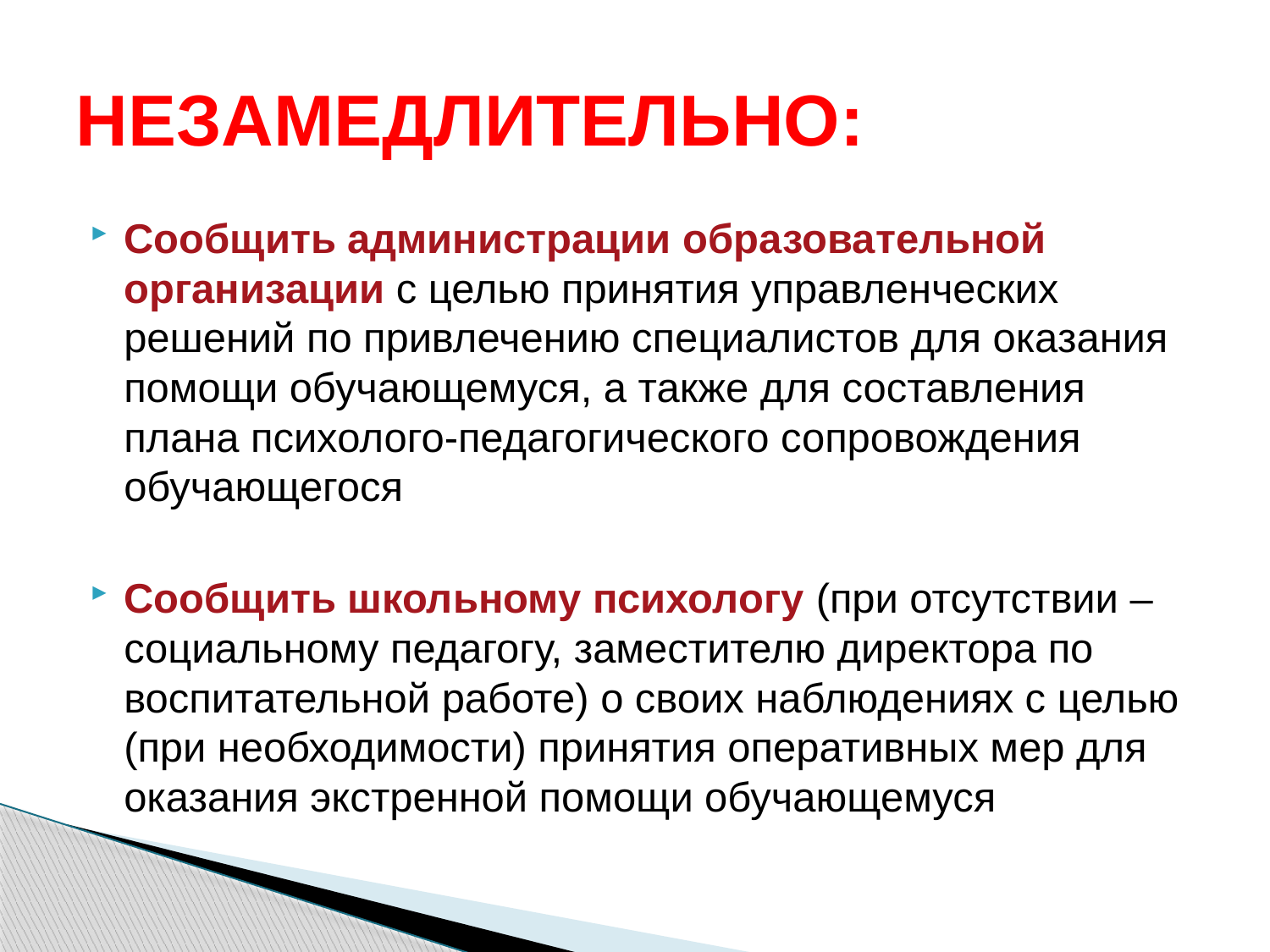

# НЕЗАМЕДЛИТЕЛЬНО:
Сообщить администрации образовательной организации с целью принятия управленческих решений по привлечению специалистов для оказания помощи обучающемуся, а также для составления плана психолого-педагогического сопровождения обучающегося

Сообщить школьному психологу (при отсутствии – социальному педагогу, заместителю директора по воспитательной работе) о своих наблюдениях с целью (при необходимости) принятия оперативных мер для оказания экстренной помощи обучающемуся